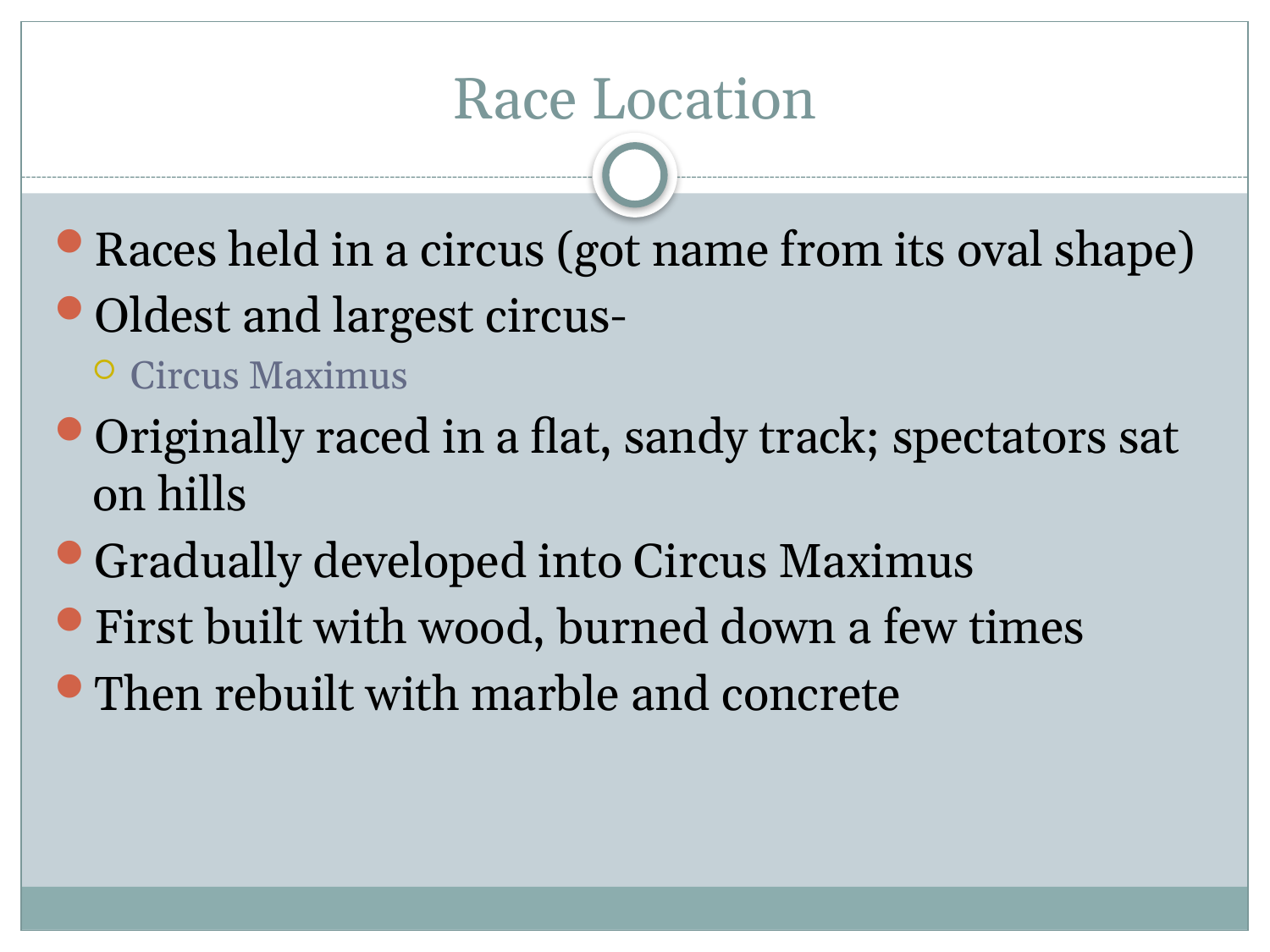

# Race Location
Races held in a circus (got name from its oval shape)
Oldest and largest circus-
Circus Maximus
Originally raced in a flat, sandy track; spectators sat on hills
Gradually developed into Circus Maximus
First built with wood, burned down a few times
Then rebuilt with marble and concrete